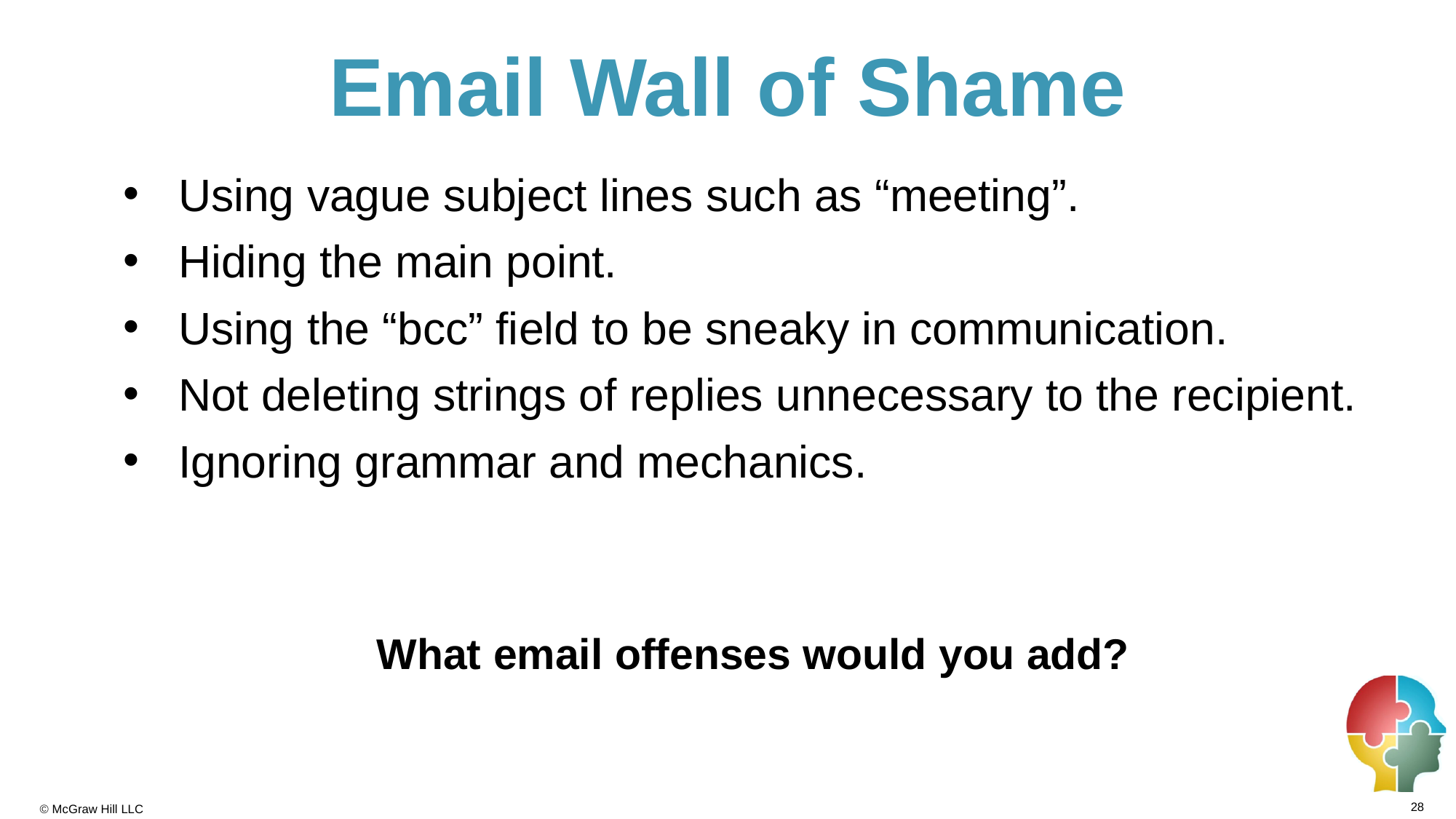

# Email Wall of Shame
Using vague subject lines such as “meeting”.
Hiding the main point.
Using the “bcc” field to be sneaky in communication.
Not deleting strings of replies unnecessary to the recipient.
Ignoring grammar and mechanics.
What email offenses would you add?
28